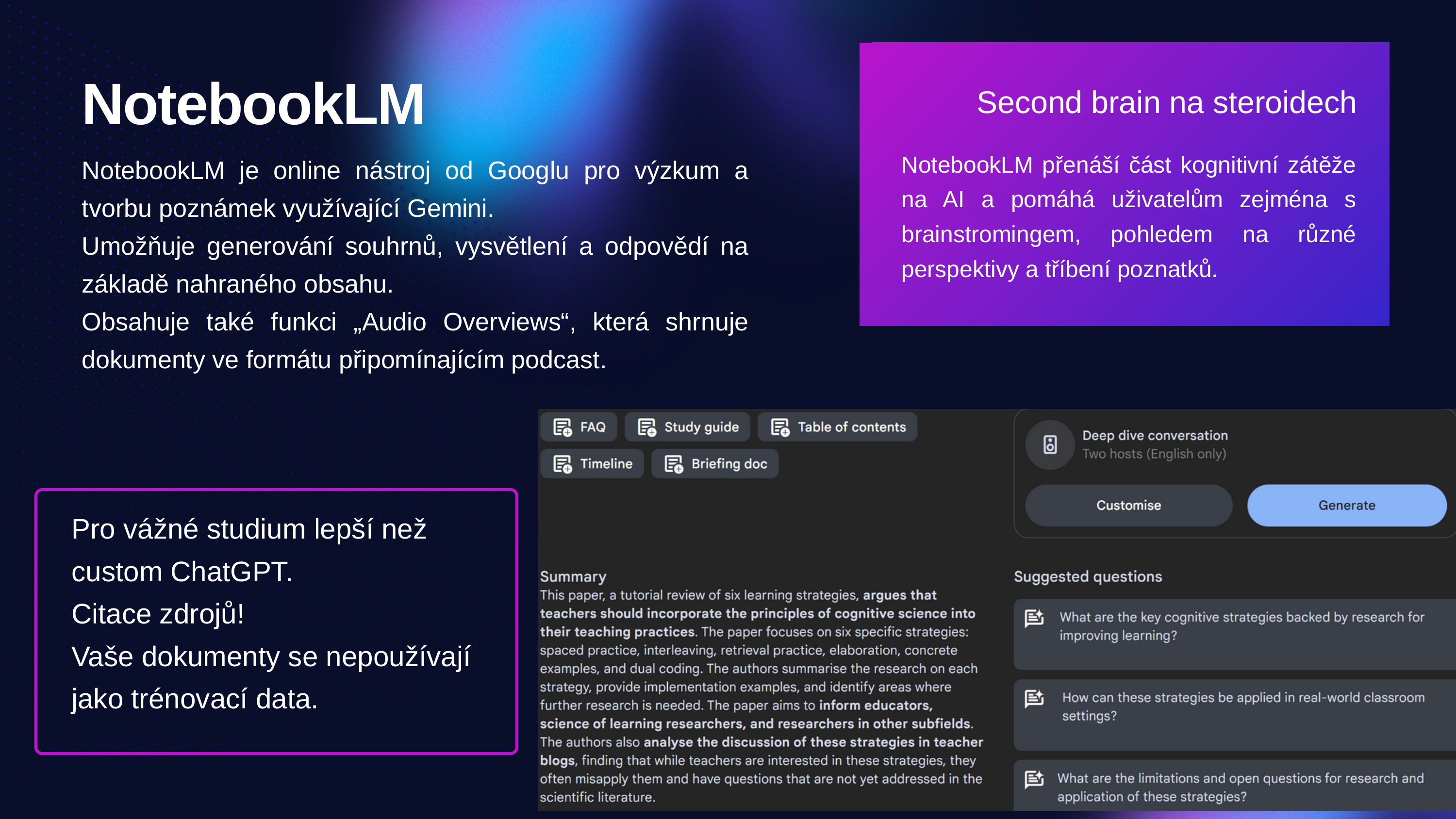

NotebookLM
Second brain na steroidech
NotebookLM přenáší část kognitivní zátěže na AI a pomáhá uživatelům zejména s brainstromingem, pohledem na různé perspektivy a tříbení poznatků.
NotebookLM je online nástroj od Googlu pro výzkum a tvorbu poznámek využívající Gemini.
Umožňuje generování souhrnů, vysvětlení a odpovědí na základě nahraného obsahu.
Obsahuje také funkci „Audio Overviews“, která shrnuje dokumenty ve formátu připomínajícím podcast.

Pro vážné studium lepší než custom ChatGPT.
Citace zdrojů!
Vaše dokumenty se nepoužívají jako trénovací data.